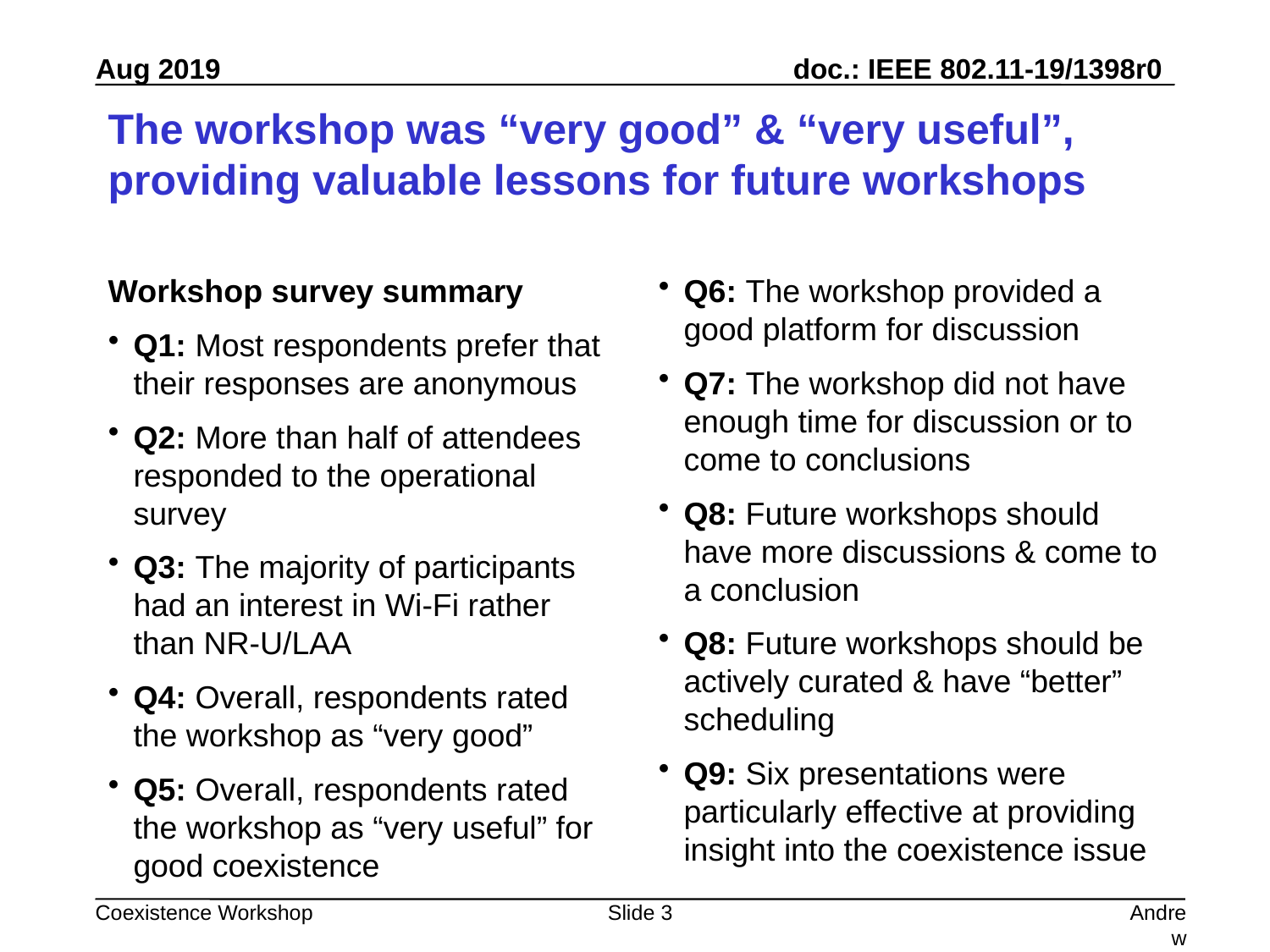

# The workshop was “very good” & “very useful”, providing valuable lessons for future workshops
Workshop survey summary
Q1: Most respondents prefer that their responses are anonymous
Q2: More than half of attendees responded to the operational survey
Q3: The majority of participants had an interest in Wi-Fi rather than NR-U/LAA
Q4: Overall, respondents rated the workshop as “very good”
Q5: Overall, respondents rated the workshop as “very useful” for good coexistence
Q6: The workshop provided a good platform for discussion
Q7: The workshop did not have enough time for discussion or to come to conclusions
Q8: Future workshops should have more discussions & come to a conclusion
Q8: Future workshops should be actively curated & have “better” scheduling
Q9: Six presentations were particularly effective at providing insight into the coexistence issue

Slide 3
Andrew Myles, Cisco